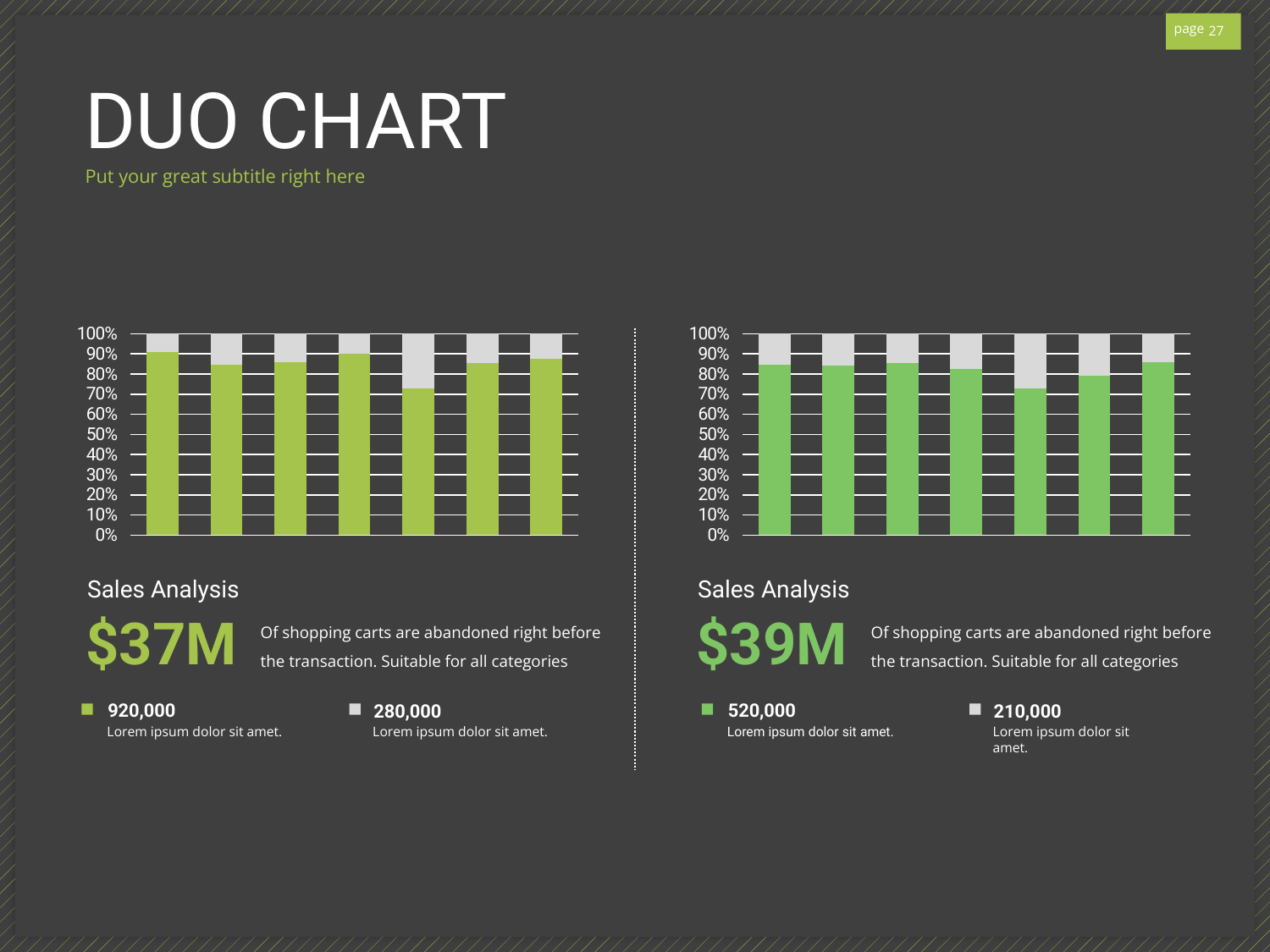

27
# DUO CHART
Put your great subtitle right here

### Chart

| Category | Series 1 | Series 2 |
|---|---|---|
| Category 1 | 11.0 | 2.0 |
| Category 2 | 9.0 | 1.7 |
| Category 3 | 11.0 | 1.9 |
| Category 4 | 9.5 | 2.0 |

### Chart

| Category | Series 1 | Series 2 |
|---|---|---|
| Category 1 | 10.0 | 1.0 |
| Category 2 | 11.0 | 2.0 |
| Category 3 | 12.0 | 2.0 |
| Category 4 | 9.0 | 1.0 |
Sales Analysis
Sales Analysis
$37M
$39M
Of shopping carts are abandoned right before the transaction. Suitable for all categories
Of shopping carts are abandoned right before the transaction. Suitable for all categories
920,000
520,000
280,000
210,000

Lorem ipsum dolor sit amet.
Lorem ipsum dolor sit amet.
Lorem ipsum dolor sit amet.
Lorem ipsum dolor sit amet.